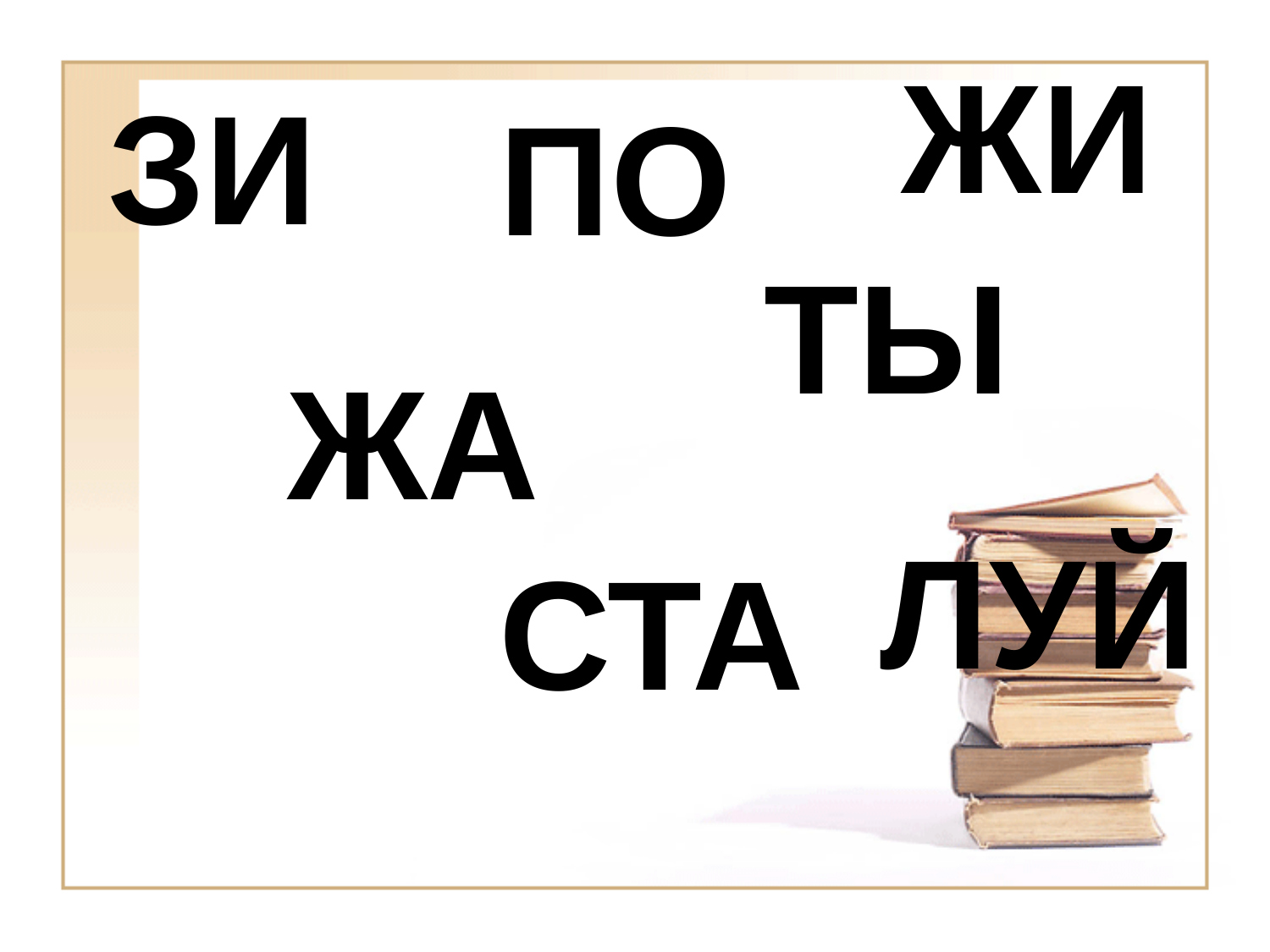

жи
зи
по
ты
жа
луй
ста